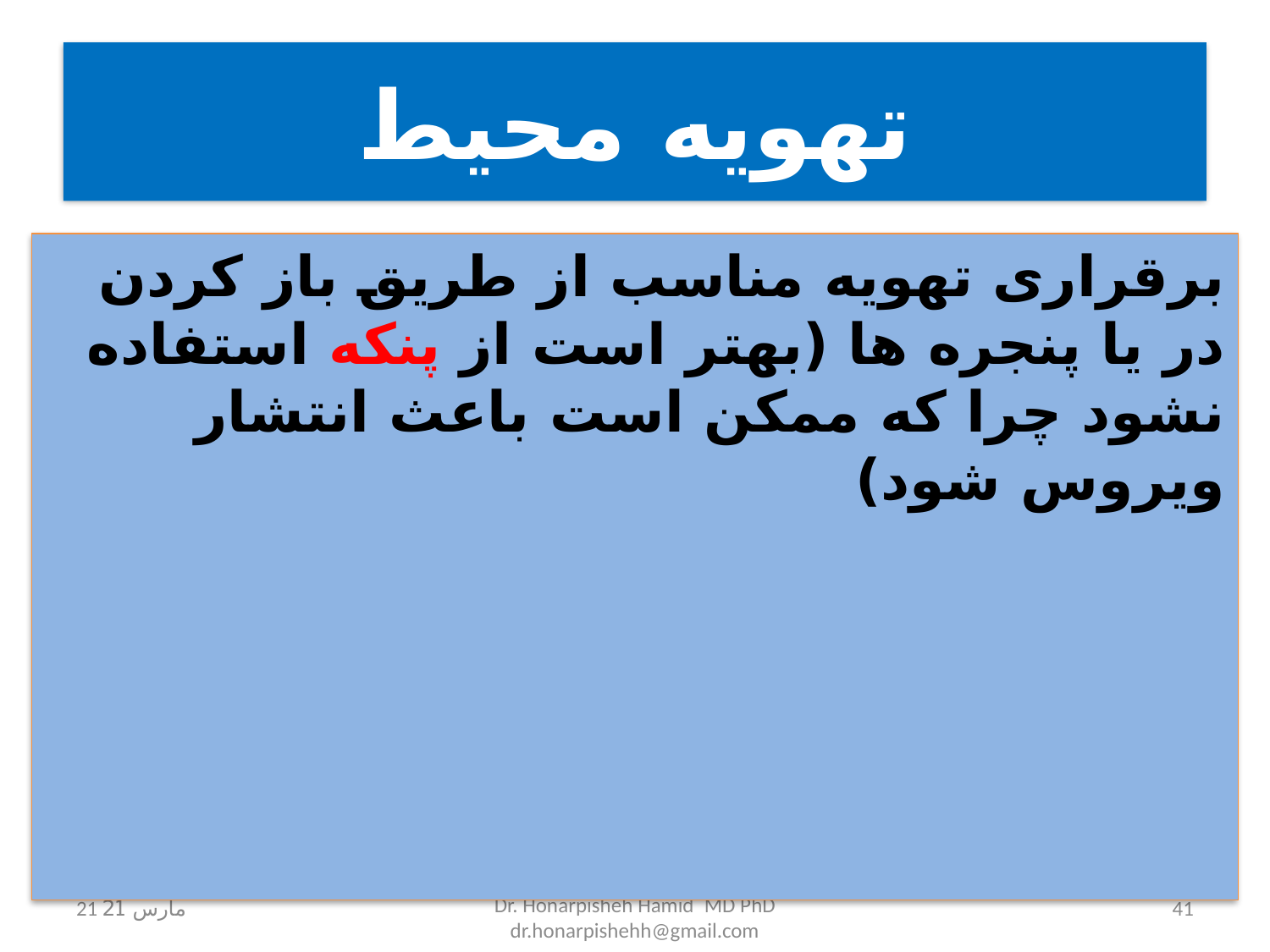

تهویه محیط

برقراری تهویه مناسب از طریق باز کردن در یا پنجره ها (بهتر است از پنکه استفاده نشود چرا که ممکن است باعث انتشار ویروس شود)
21 مارس 21
Dr. Honarpisheh Hamid  MD PhD dr.honarpishehh@gmail.com
41